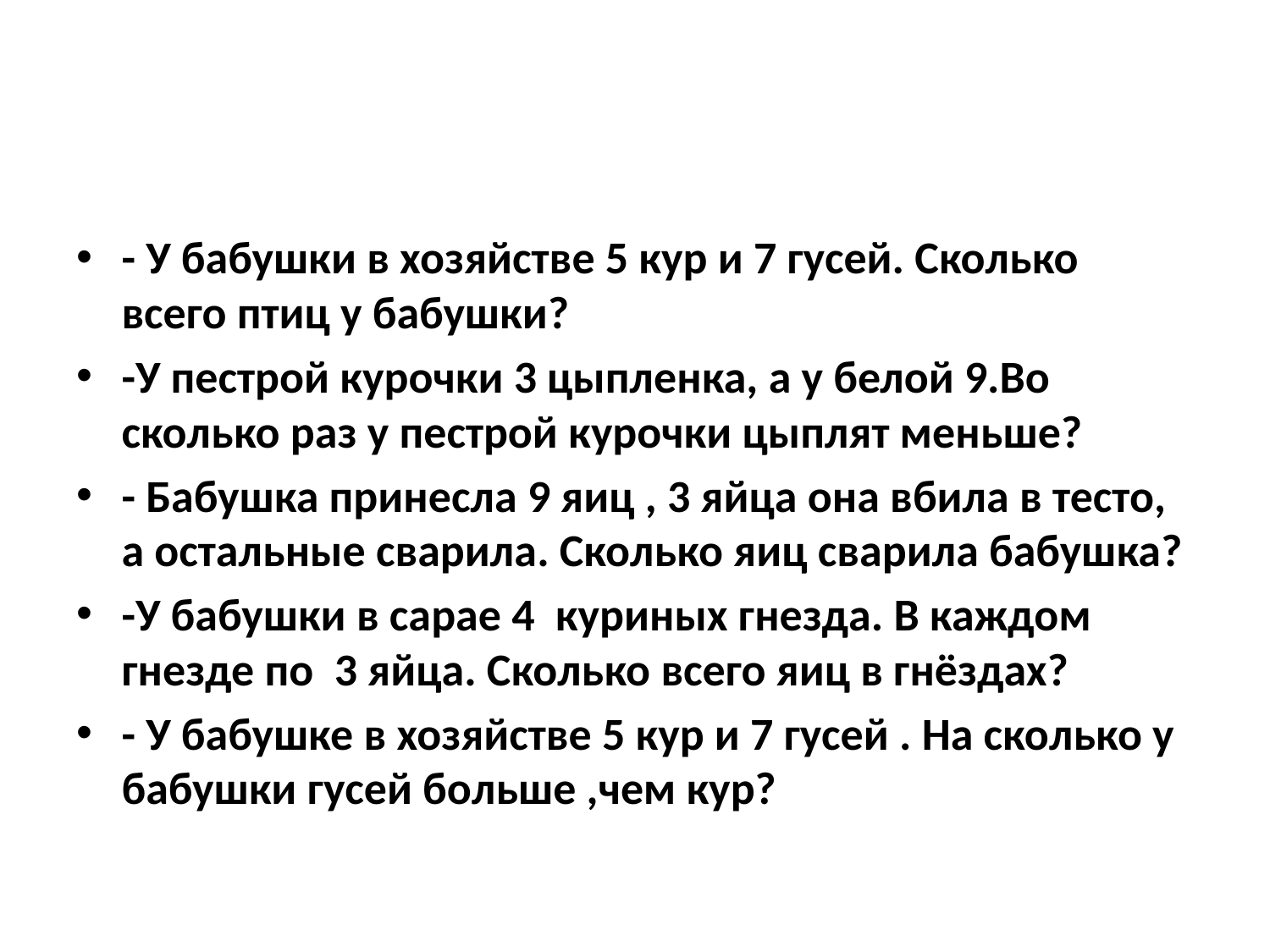

#
- У бабушки в хозяйстве 5 кур и 7 гусей. Сколько всего птиц у бабушки?
-У пестрой курочки 3 цыпленка, а у белой 9.Во сколько раз у пестрой курочки цыплят меньше?
- Бабушка принесла 9 яиц , 3 яйца она вбила в тесто, а остальные сварила. Сколько яиц сварила бабушка?
-У бабушки в сарае 4  куриных гнезда. В каждом гнезде по  3 яйца. Сколько всего яиц в гнёздах?
- У бабушке в хозяйстве 5 кур и 7 гусей . На сколько у бабушки гусей больше ,чем кур?